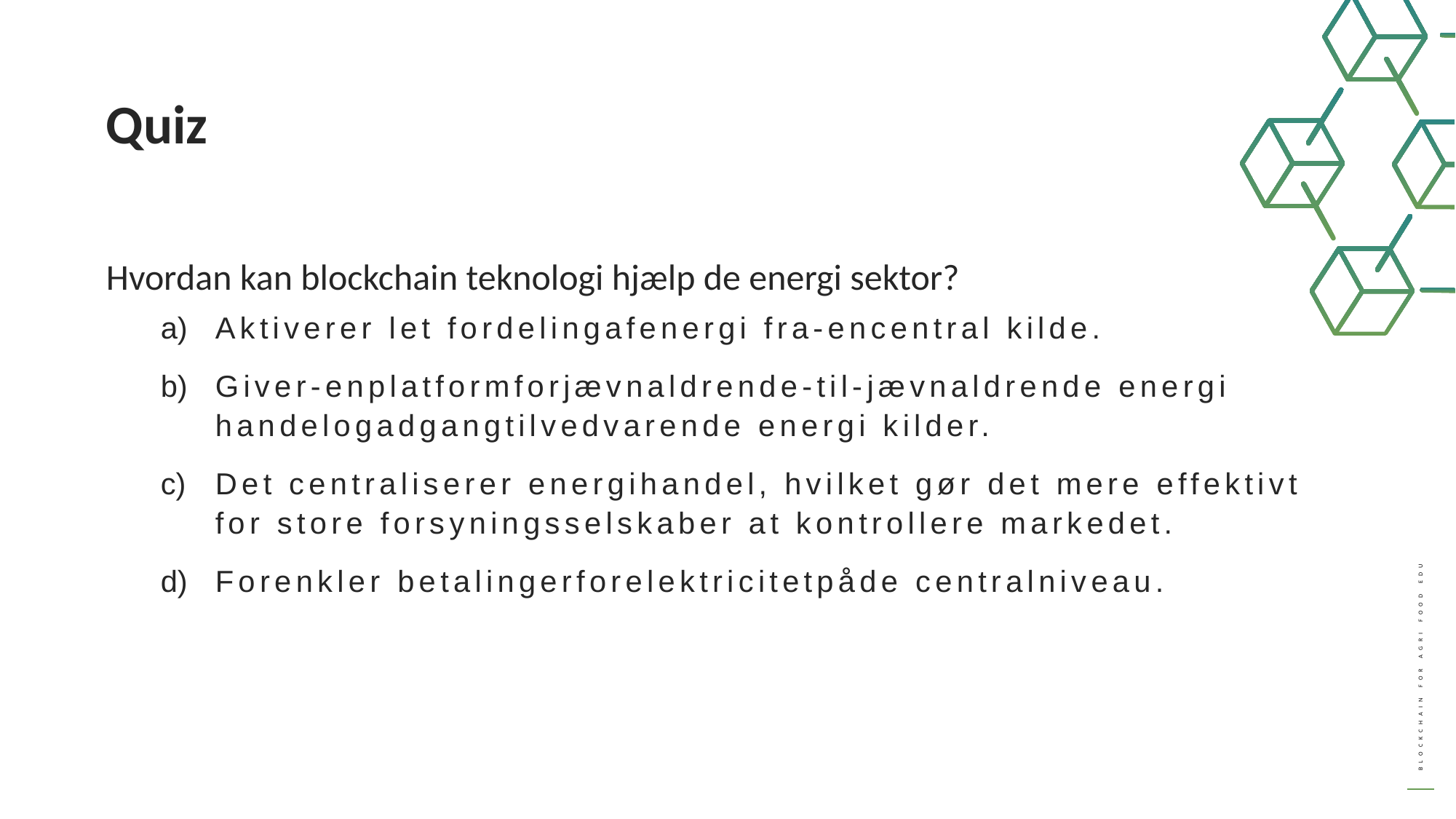

Quiz
Hvordan kan blockchain teknologi hjælp de energi sektor?
Aktiverer let fordelingafenergi fra-encentral kilde.
Giver-enplatformforjævnaldrende-til-jævnaldrende energi handelogadgangtilvedvarende energi kilder.
Det centraliserer energihandel, hvilket gør det mere effektivt for store forsyningsselskaber at kontrollere markedet.
Forenkler betalingerforelektricitetpåde centralniveau.